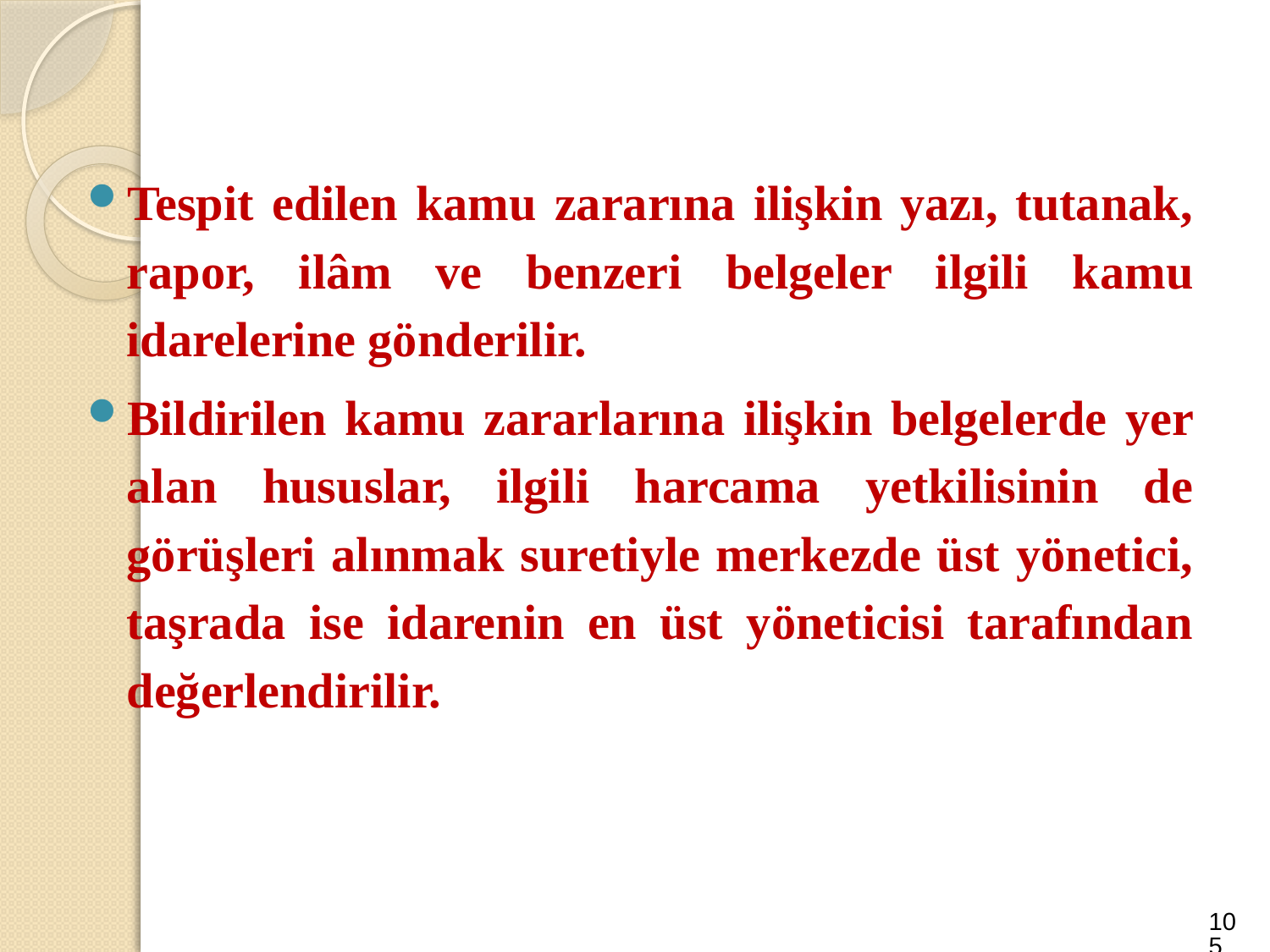

Tespit edilen kamu zararına ilişkin yazı, tutanak, rapor, ilâm ve benzeri belgeler ilgili kamu idarelerine gönderilir.
Bildirilen kamu zararlarına ilişkin belgelerde yer alan hususlar, ilgili harcama yetkilisinin de görüşleri alınmak suretiyle merkezde üst yönetici, taşrada ise idarenin en üst yöneticisi tarafından değerlendirilir.
105